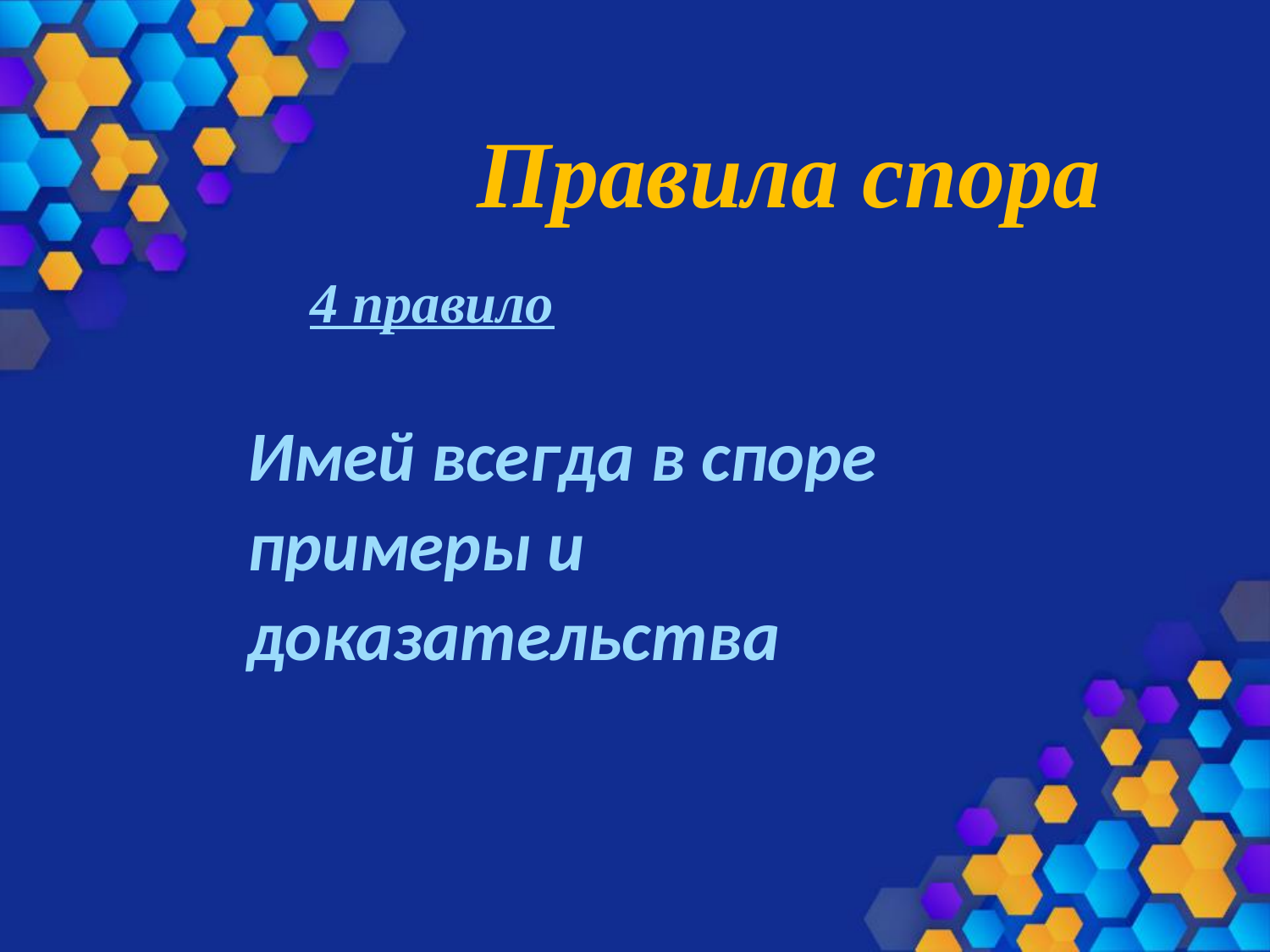

Правила спора
4 правило
                                                Имей всегда в споре примеры и доказательства